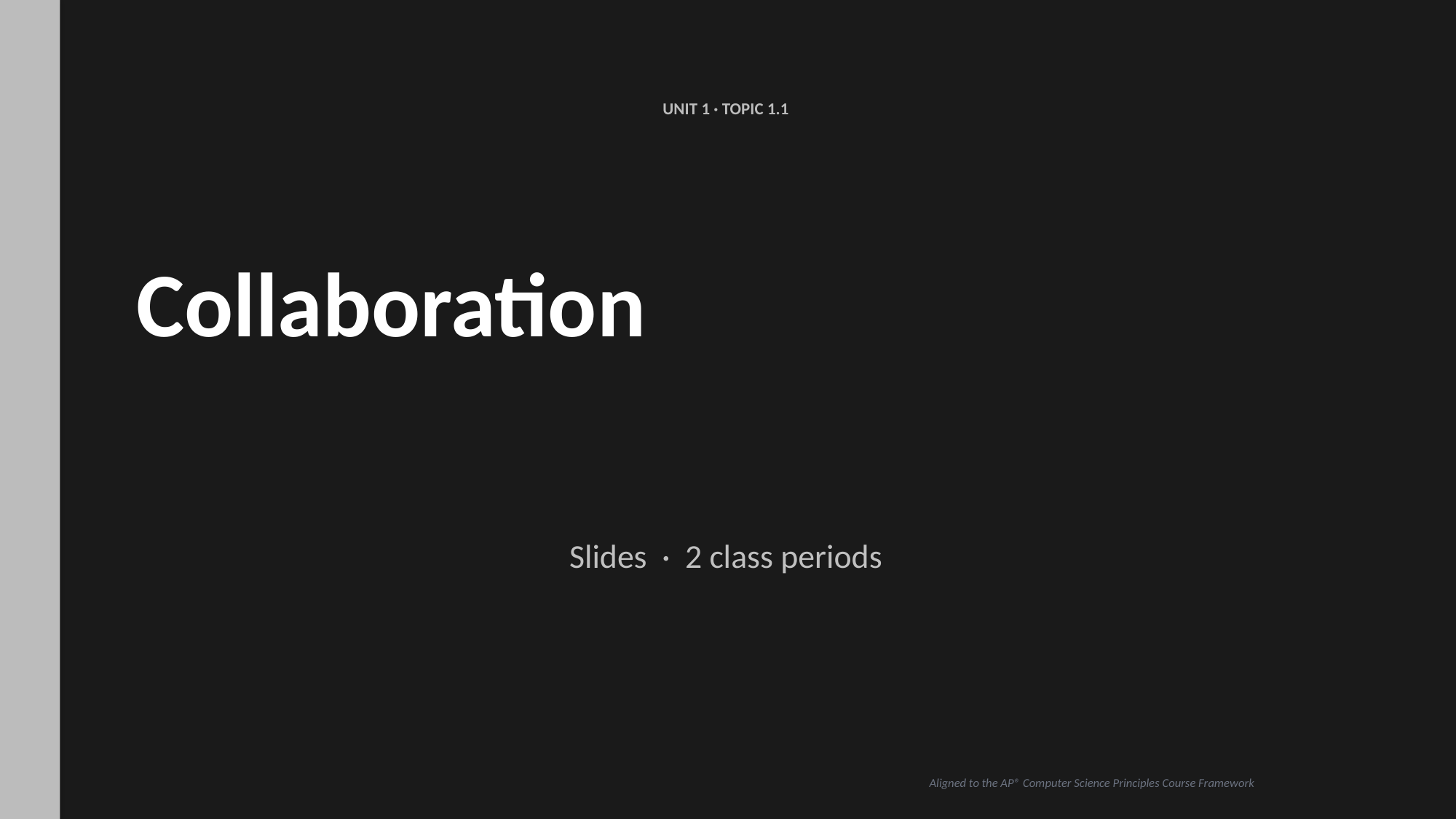

UNIT 1 · TOPIC 1.1
Collaboration
Slides  ·  2 class periods
Aligned to the AP® Computer Science Principles Course Framework